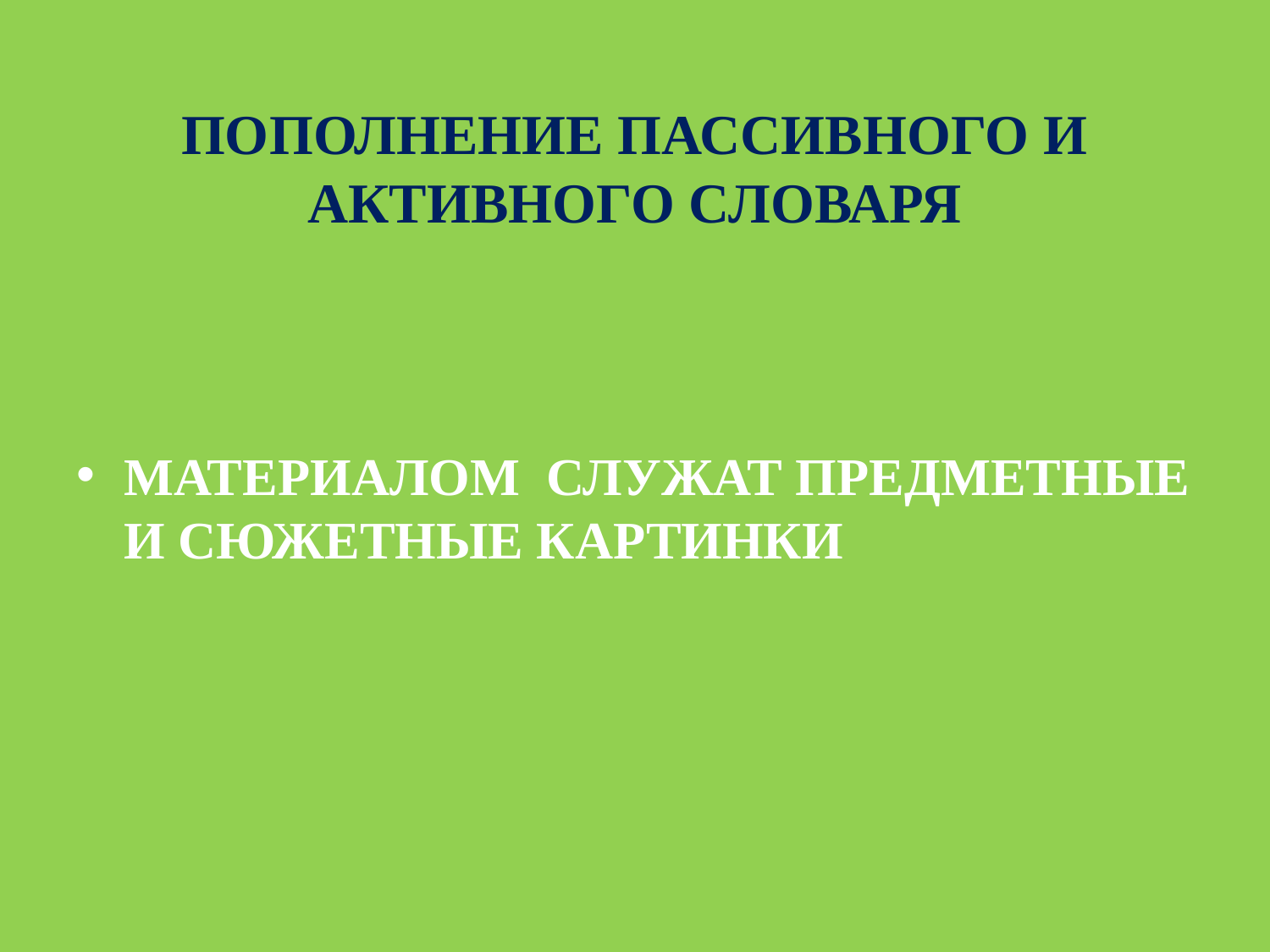

# ПОПОЛНЕНИЕ ПАССИВНОГО И АКТИВНОГО СЛОВАРЯ
МАТЕРИАЛОМ  СЛУЖАТ ПРЕДМЕТНЫЕ И СЮЖЕТНЫЕ КАРТИНКИ